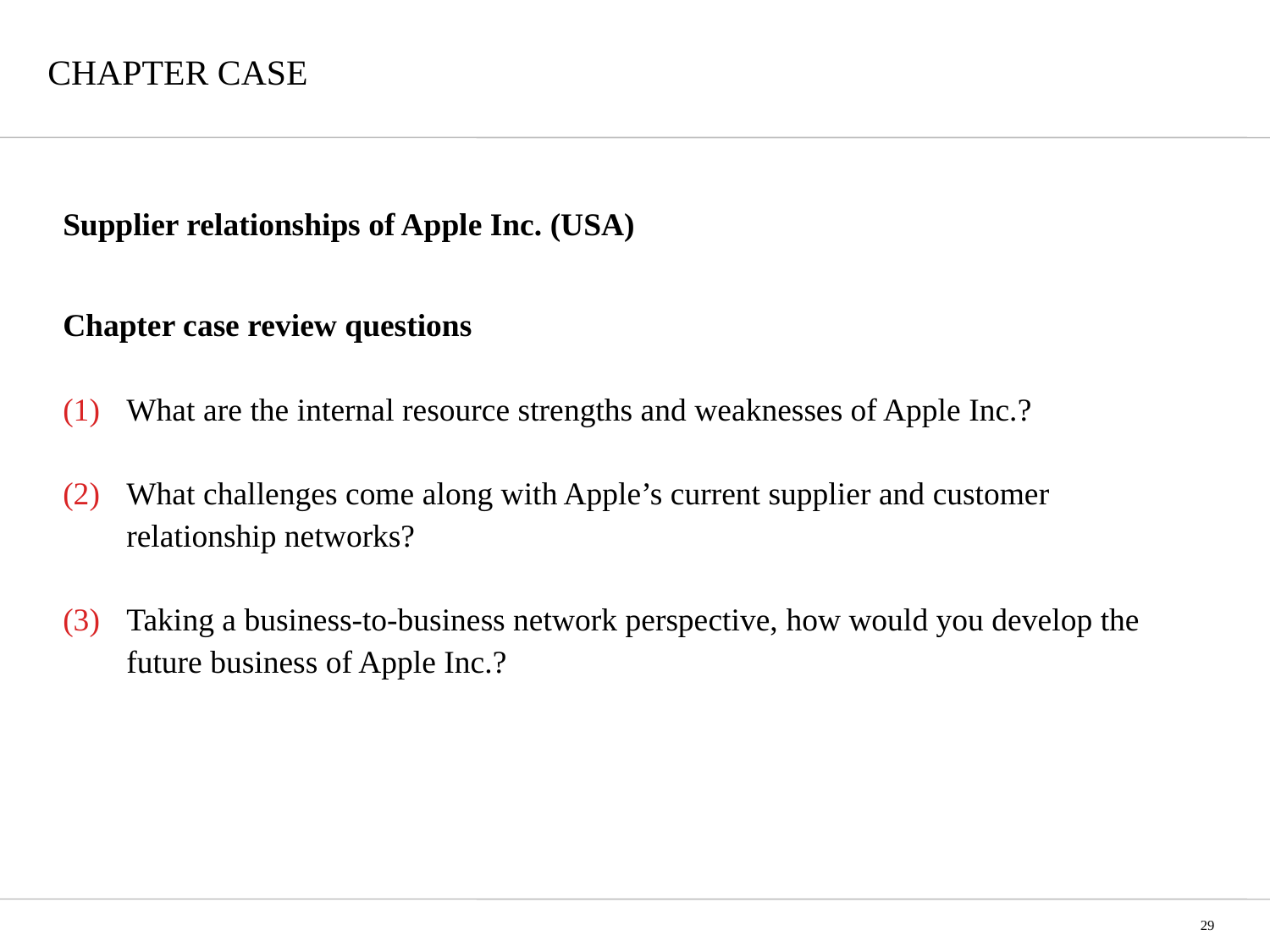

# Chapter case
Supplier relationships of Apple Inc. (USA)

Chapter case review questions
What are the internal resource strengths and weaknesses of Apple Inc.?
What challenges come along with Apple’s current supplier and customer relationship networks?
Taking a business-to-business network perspective, how would you develop the future business of Apple Inc.?